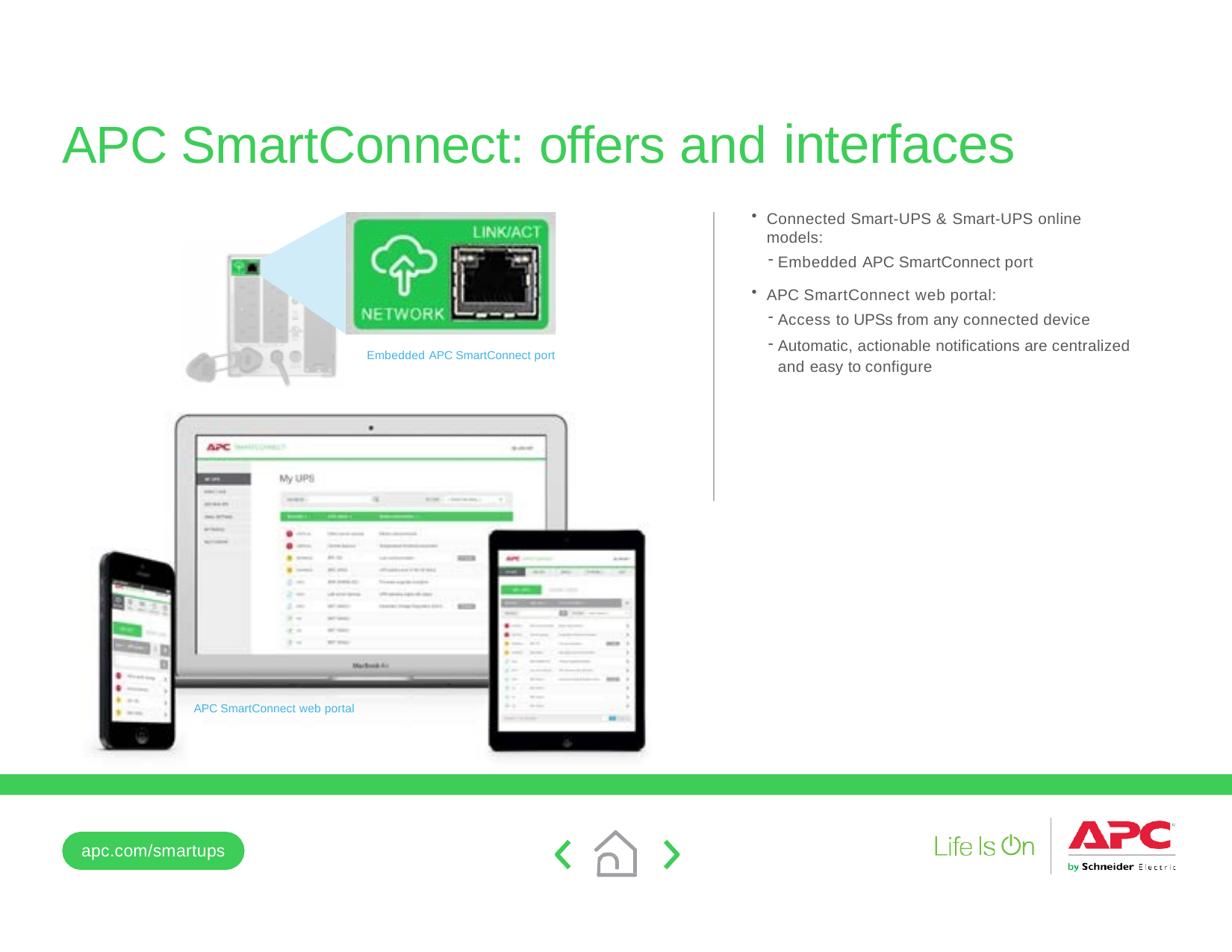

# APC SmartConnect: offers and interfaces
Connected Smart-UPS & Smart-UPS online models:
Embedded APC SmartConnect port
APC SmartConnect web portal:
Access to UPSs from any connected device
Automatic, actionable notifications are centralized  and easy to configure

Embedded APC SmartConnect port

APC SmartConnect web portal

apc.com/smartups